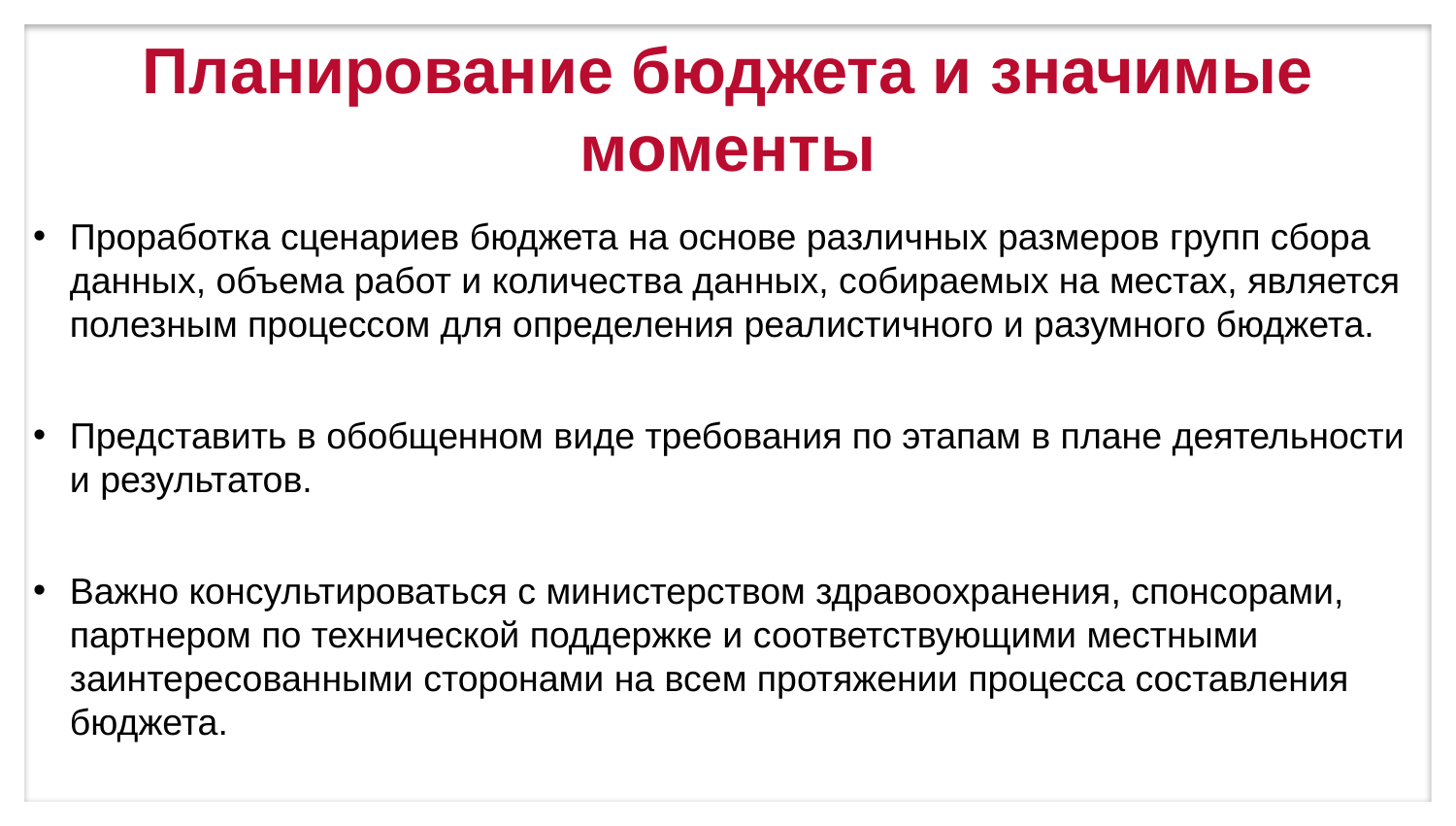

# Планирование бюджета и значимые моменты
Проработка сценариев бюджета на основе различных размеров групп сбора данных, объема работ и количества данных, собираемых на местах, является полезным процессом для определения реалистичного и разумного бюджета.

Представить в обобщенном виде требования по этапам в плане деятельности и результатов.

Важно консультироваться с министерством здравоохранения, спонсорами, партнером по технической поддержке и соответствующими местными заинтересованными сторонами на всем протяжении процесса составления бюджета.